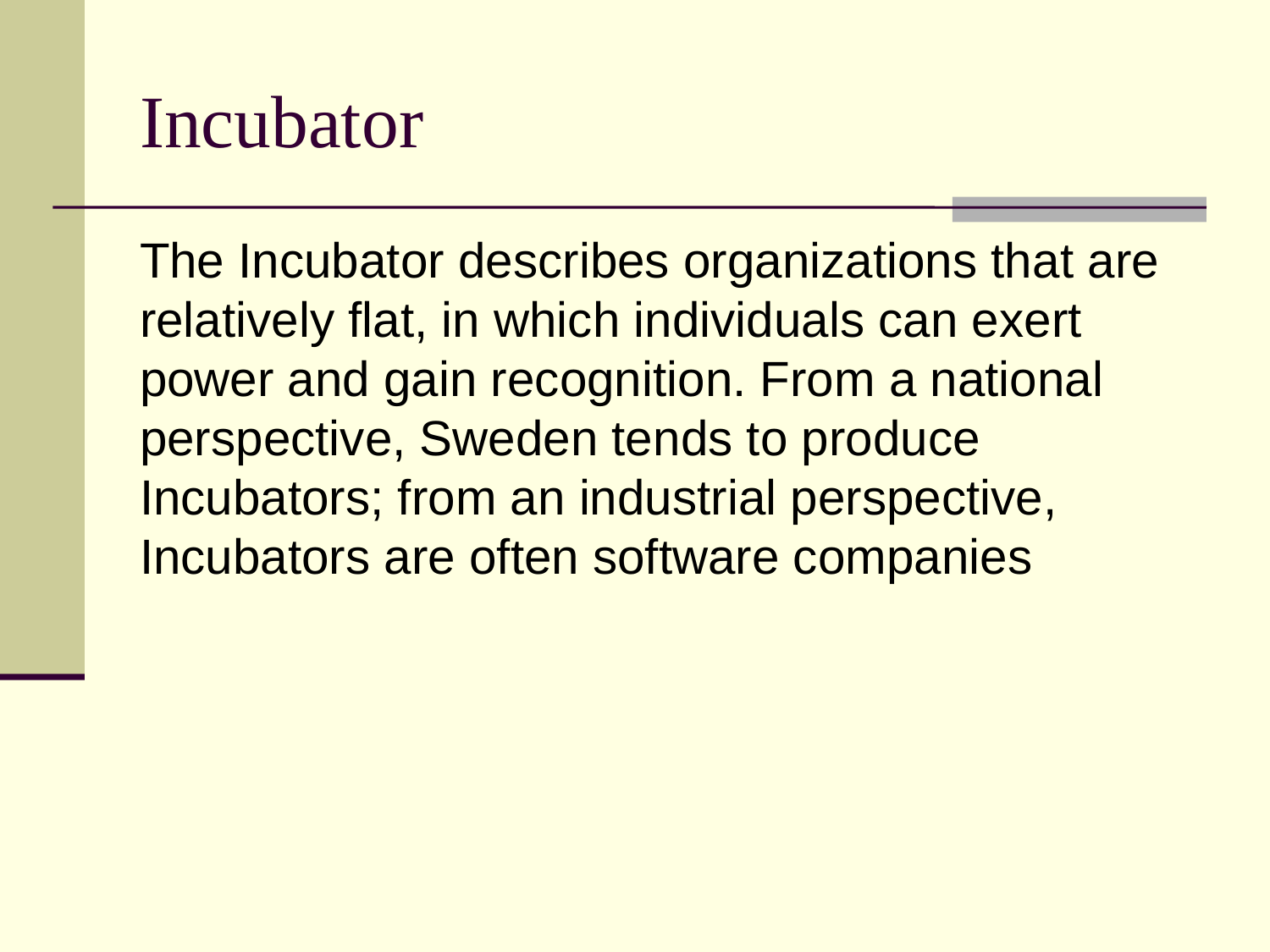

# Incubator
The Incubator describes organizations that are relatively flat, in which individuals can exert power and gain recognition. From a national perspective, Sweden tends to produce Incubators; from an industrial perspective, Incubators are often software companies